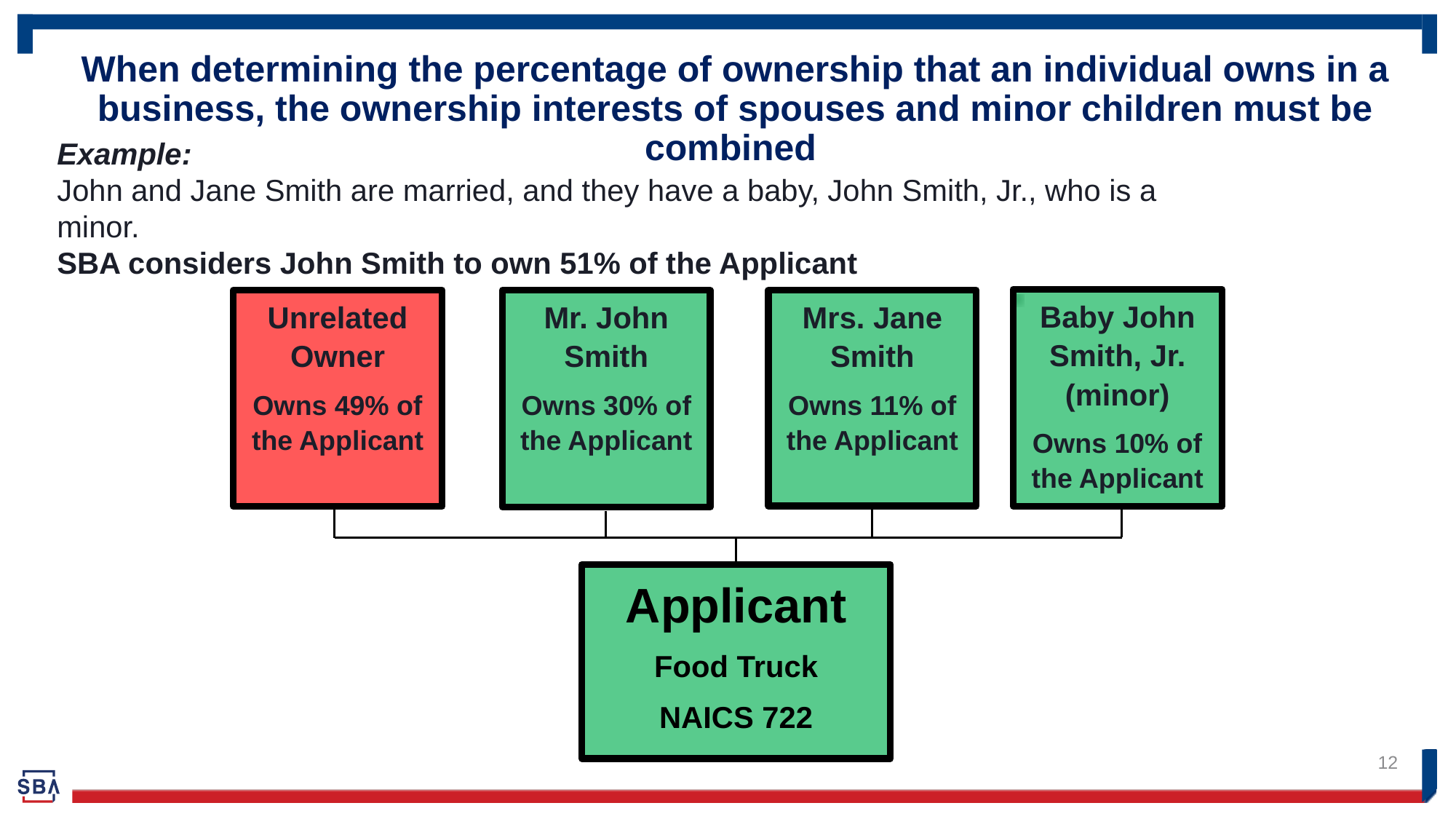

When determining the percentage of ownership that an individual owns in a business, the ownership interests of spouses and minor children must be combined
Example:
John and Jane Smith are married, and they have a baby, John Smith, Jr., who is a minor.
SBA considers John Smith to own 51% of the Applicant
Baby John Smith, Jr. (minor)
Owns 10% of the Applicant
Unrelated Owner
Owns 49% of the Applicant

Mr. John Smith
Owns 30% of the Applicant
Mrs. Jane Smith
Owns 11% of the Applicant
Applicant
Food Truck
NAICS 722
12